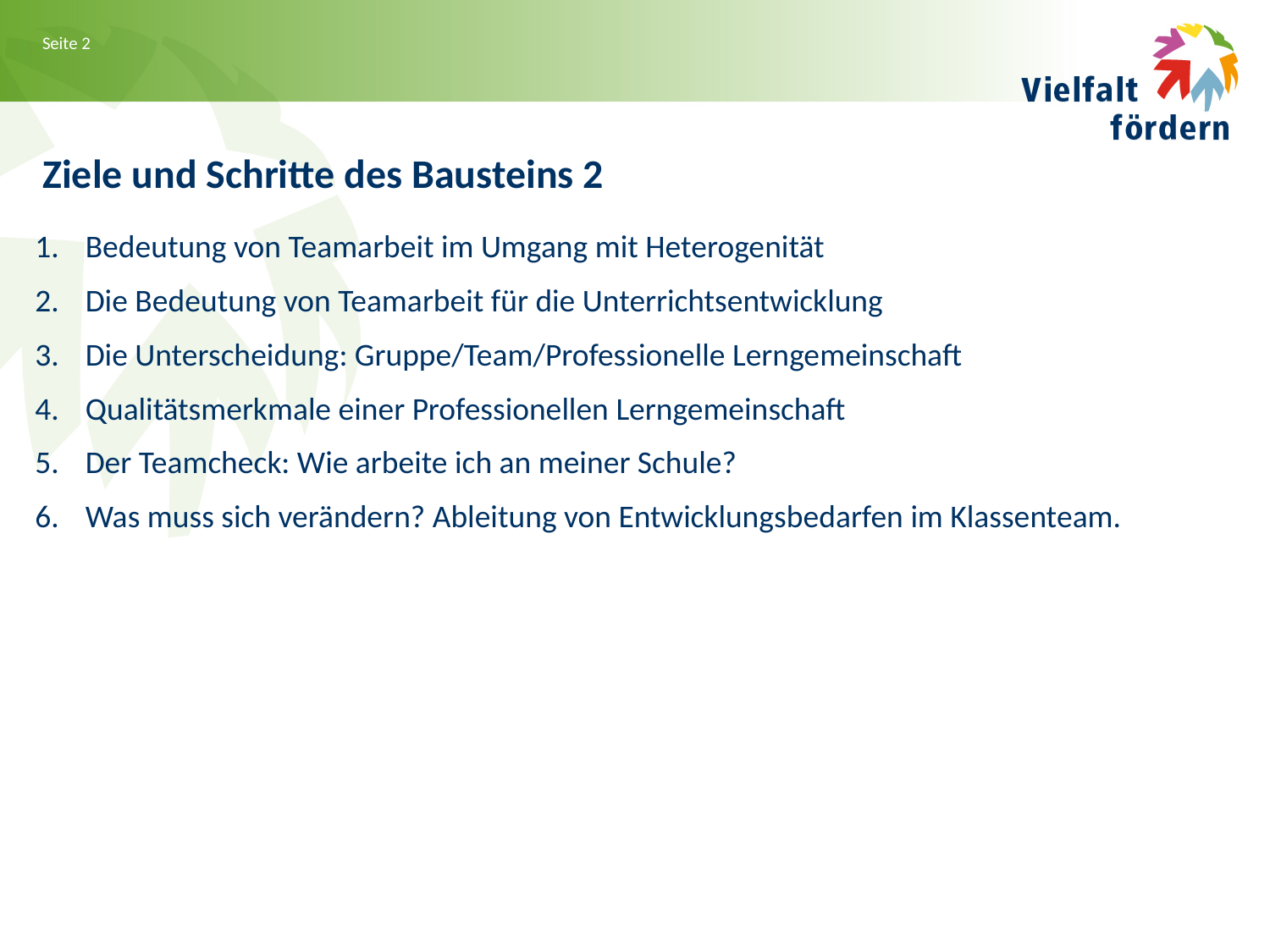

# Ziele und Schritte des Bausteins 2
Bedeutung von Teamarbeit im Umgang mit Heterogenität
Die Bedeutung von Teamarbeit für die Unterrichtsentwicklung
Die Unterscheidung: Gruppe/Team/Professionelle Lerngemeinschaft
Qualitätsmerkmale einer Professionellen Lerngemeinschaft
Der Teamcheck: Wie arbeite ich an meiner Schule?
Was muss sich verändern? Ableitung von Entwicklungsbedarfen im Klassenteam.